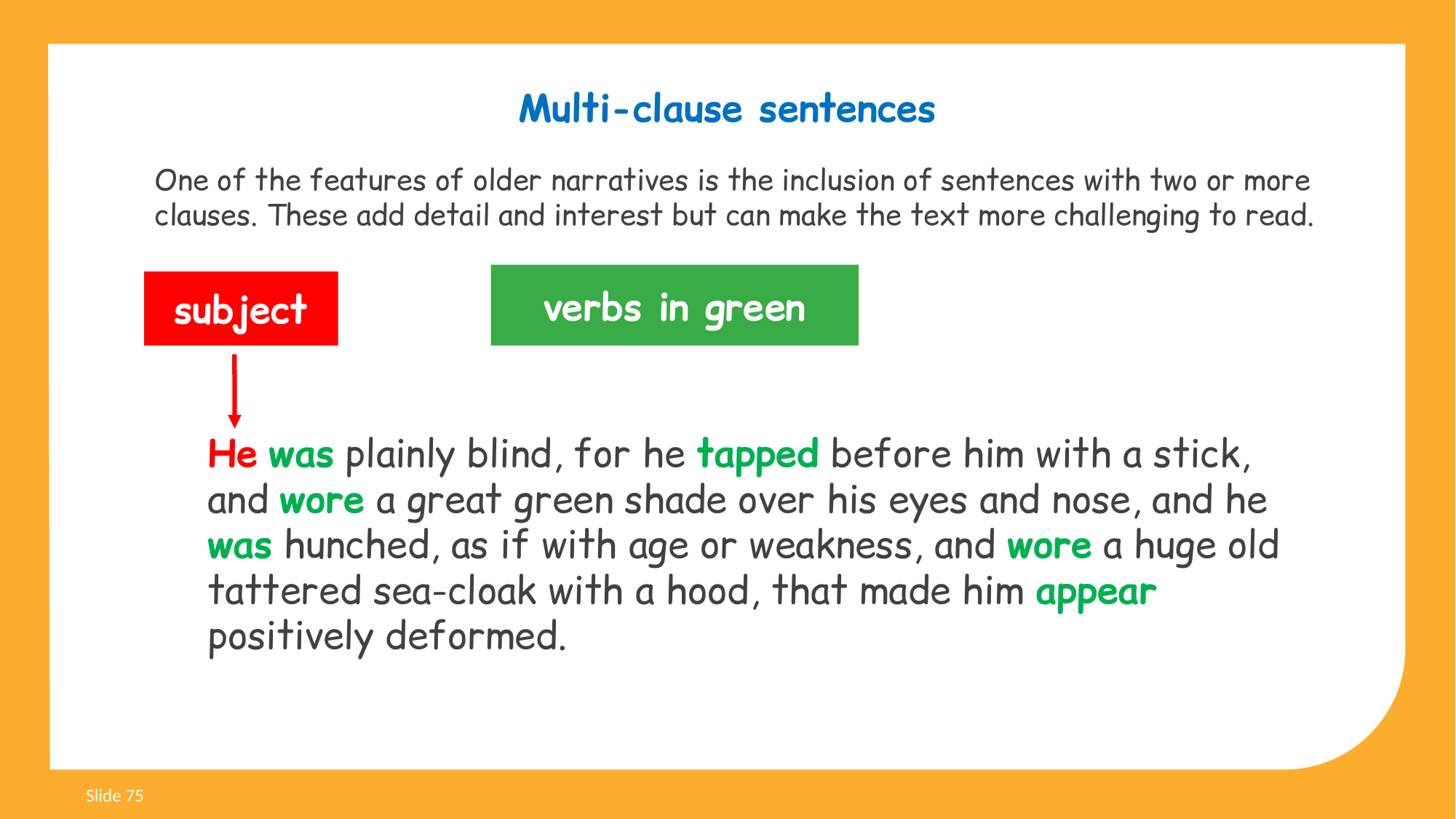

Multi-clause sentences
One of the features of older narratives is the inclusion of sentences with two or more clauses. These add detail and interest but can make the text more challenging to read.
verbs in green
subject

He was plainly blind, for he tapped before him with a stick, and wore a great green shade over his eyes and nose, and he was hunched, as if with age or weakness, and wore a huge old tattered sea-cloak with a hood, that made him appear positively deformed.
Slide 75